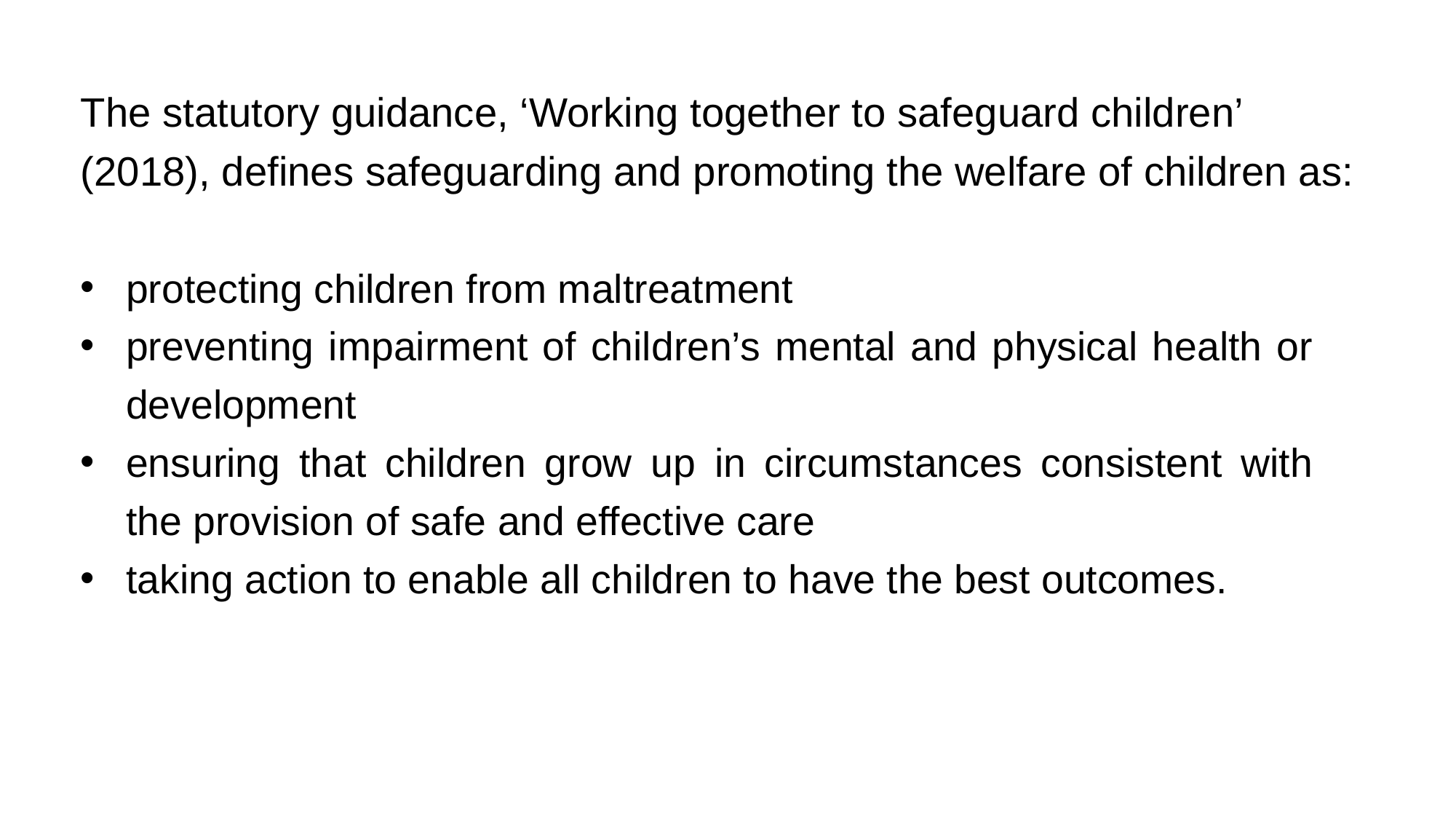

# The statutory guidance, ‘Working together to safeguard children’ (2018), defines safeguarding and promoting the welfare of children as:
protecting children from maltreatment
preventing impairment of children’s mental and physical health or development
ensuring that children grow up in circumstances consistent with the provision of safe and effective care
taking action to enable all children to have the best outcomes.